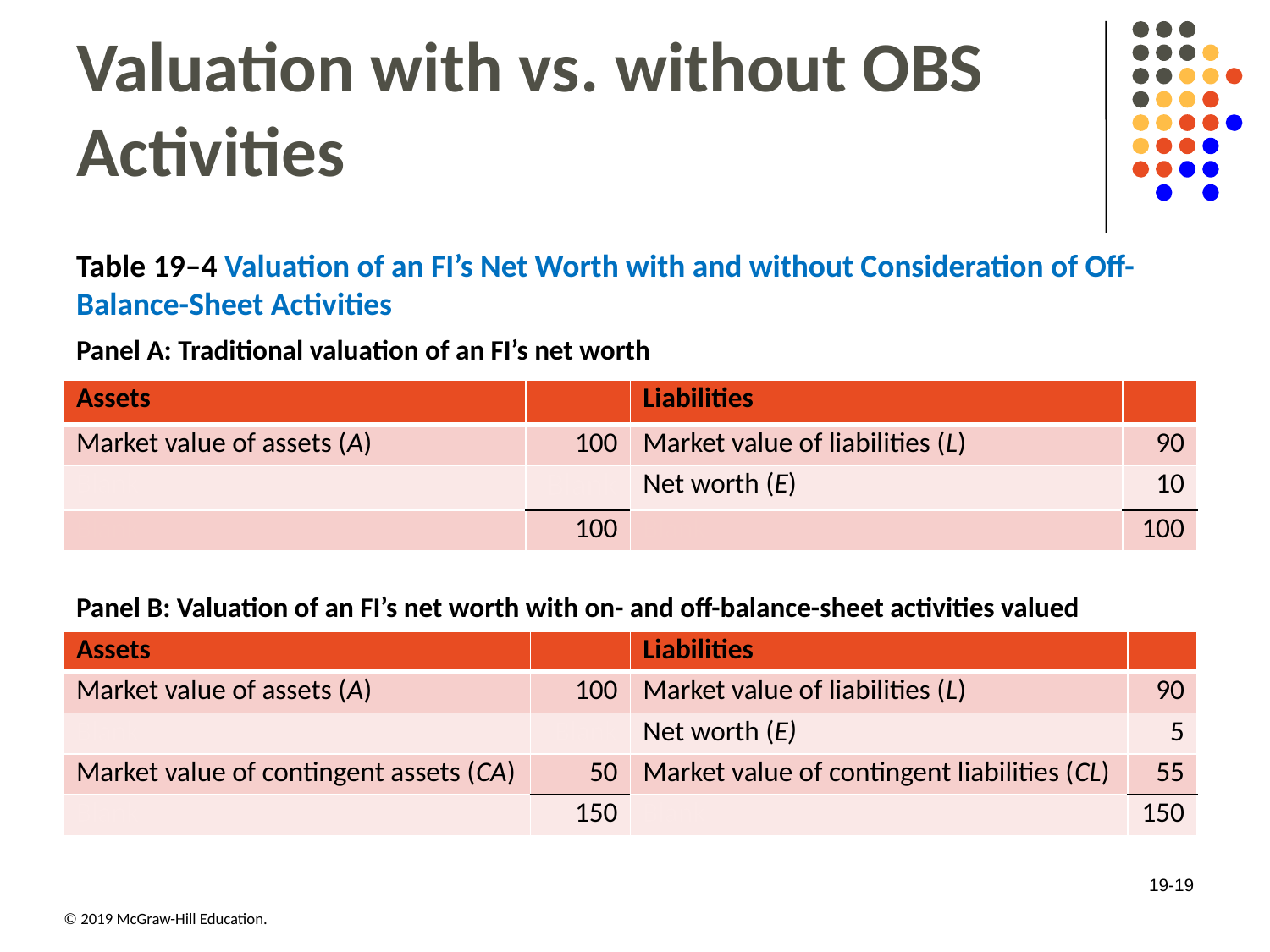

# Valuation with vs. without OBS Activities
Table 19–4 Valuation of an FI’s Net Worth with and without Consideration of Off-Balance-Sheet Activities
Panel A: Traditional valuation of an FI’s net worth
| Assets | Blank | Liabilities | Blank |
| --- | --- | --- | --- |
| Market value of assets (A) | 100 | Market value of liabilities (L) | 90 |
| Blank | Blank | Net worth (E) | 10 |
| Blank | 100 | Blank | 100 |
Panel B: Valuation of an FI’s net worth with on- and off-balance-sheet activities valued
| Assets | Blank | Liabilities | Blank |
| --- | --- | --- | --- |
| Market value of assets (A) | 100 | Market value of liabilities (L) | 90 |
| Blank | Blank | Net worth (E) | 5 |
| Market value of contingent assets (CA) | 50 | Market value of contingent liabilities (CL) | 55 |
| Blank | 150 | Blank | 150 |
19-19